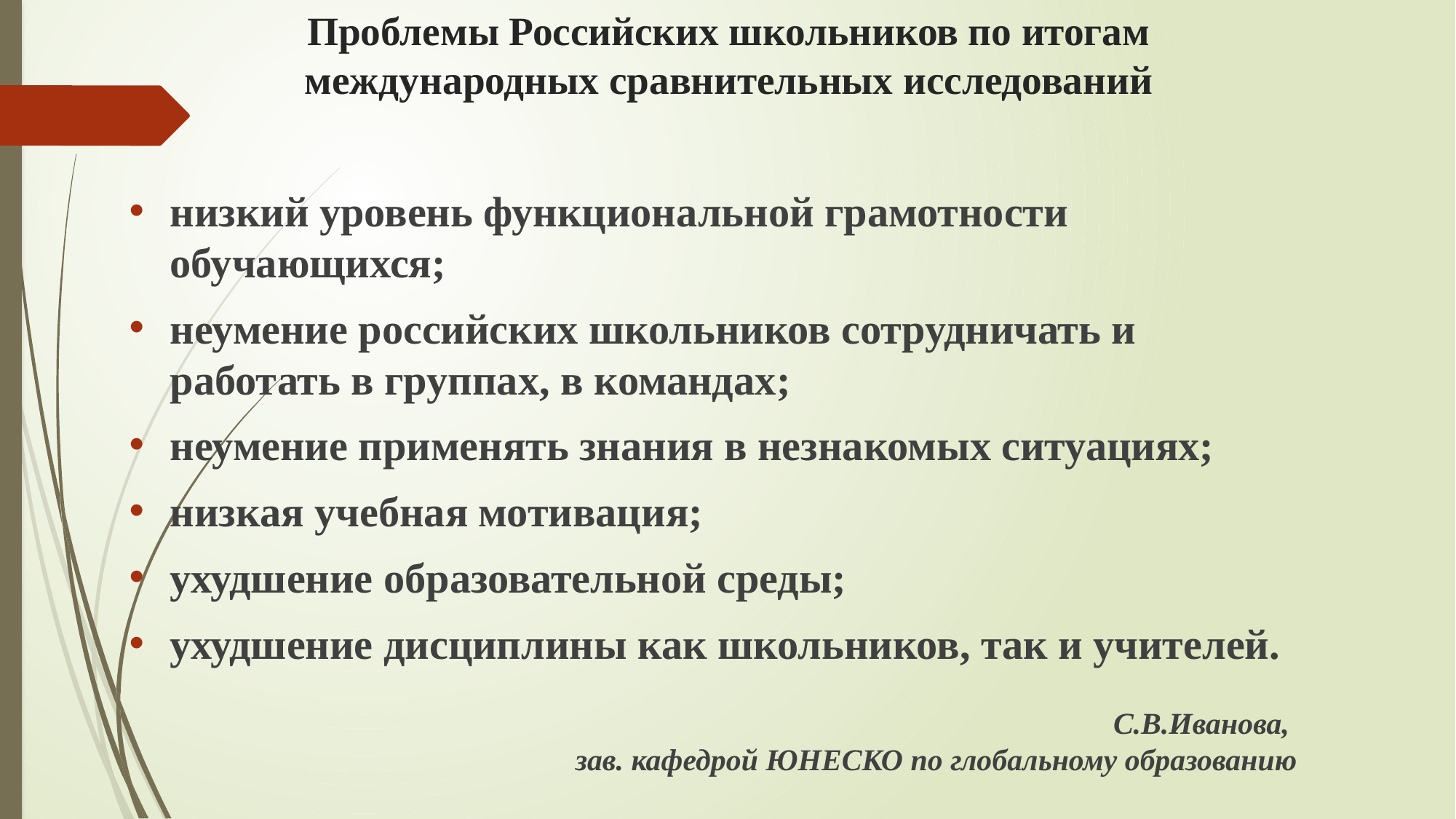

# Проблемы Российских школьников по итогам международных сравнительных исследований

низкий уровень функциональной грамотности обучающихся;
неумение российских школьников сотрудничать и работать в группах, в командах;
неумение применять знания в незнакомых ситуациях;
низкая учебная мотивация;
ухудшение образовательной среды;
ухудшение дисциплины как школьников, так и учителей.

С.В.Иванова,
зав. кафедрой ЮНЕСКО по глобальному образованию